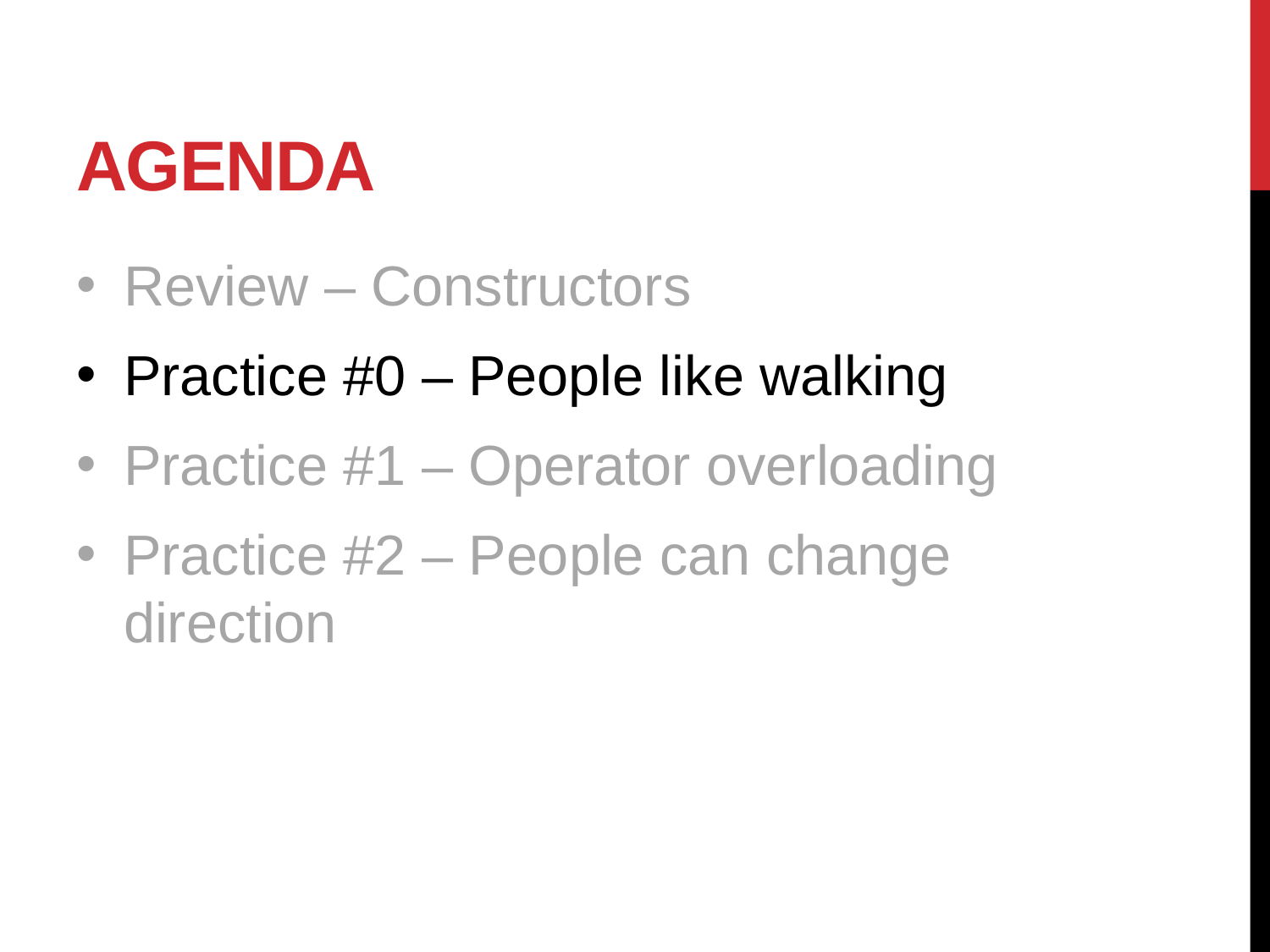

# Agenda
Review – Constructors
Practice #0 – People like walking
Practice #1 – Operator overloading
Practice #2 – People can change direction